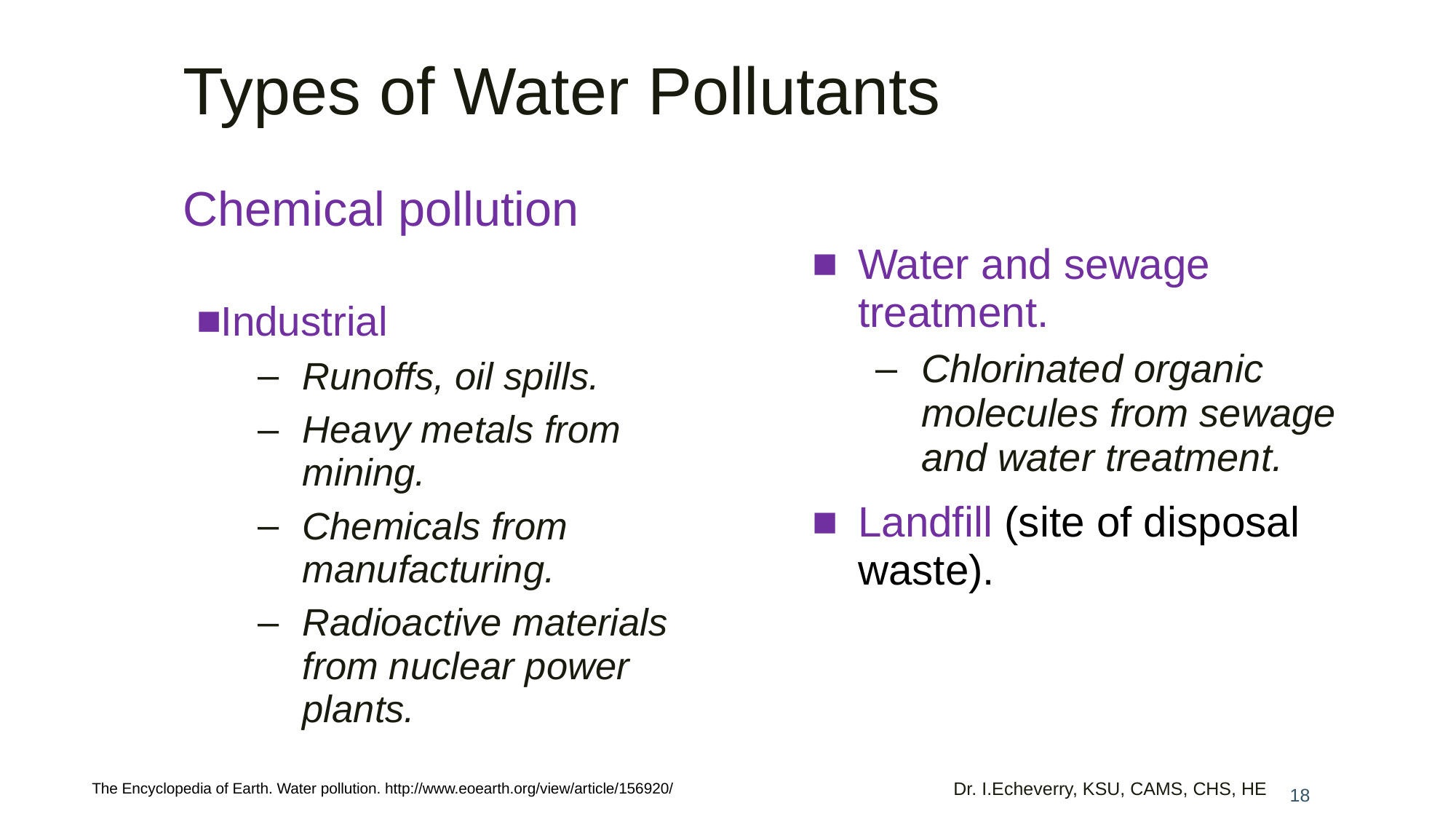

# Types of Water Pollutants
Chemical pollution
Water and sewage treatment.
Chlorinated organic molecules from sewage and water treatment.
Landfill (site of disposal waste).

Industrial
Runoffs, oil spills.
Heavy metals from mining.
Chemicals from manufacturing.
Radioactive materials from nuclear power plants.

Dr. I.Echeverry, KSU, CAMS, CHS, HE
18
The Encyclopedia of Earth. Water pollution. http://www.eoearth.org/view/article/156920/